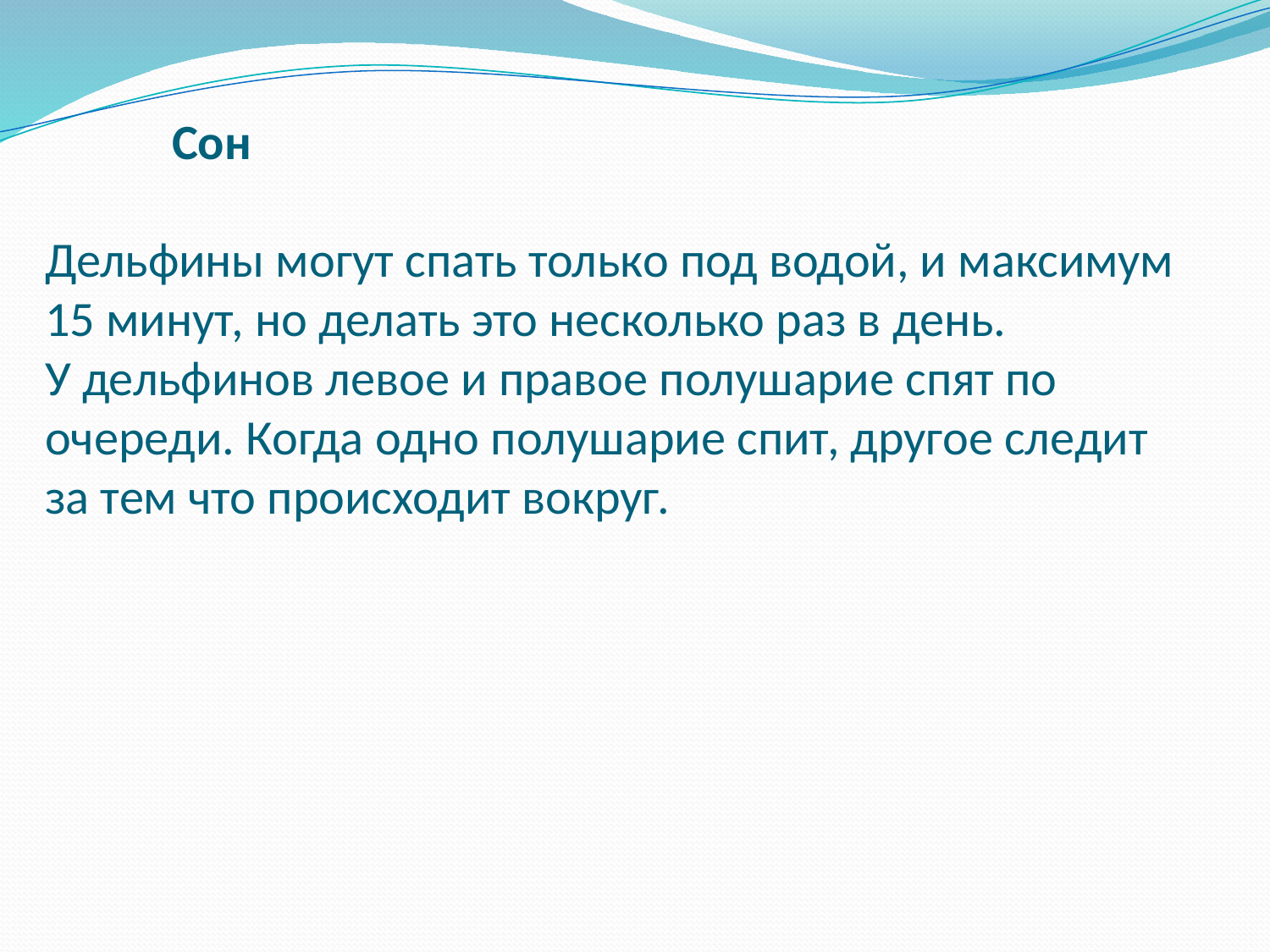

# Сон Дельфины могут спать только под водой, и максимум 15 минут, но делать это несколько раз в день. У дельфинов левое и правое полушарие спят по очереди. Когда одно полушарие спит, другое следит за тем что происходит вокруг.